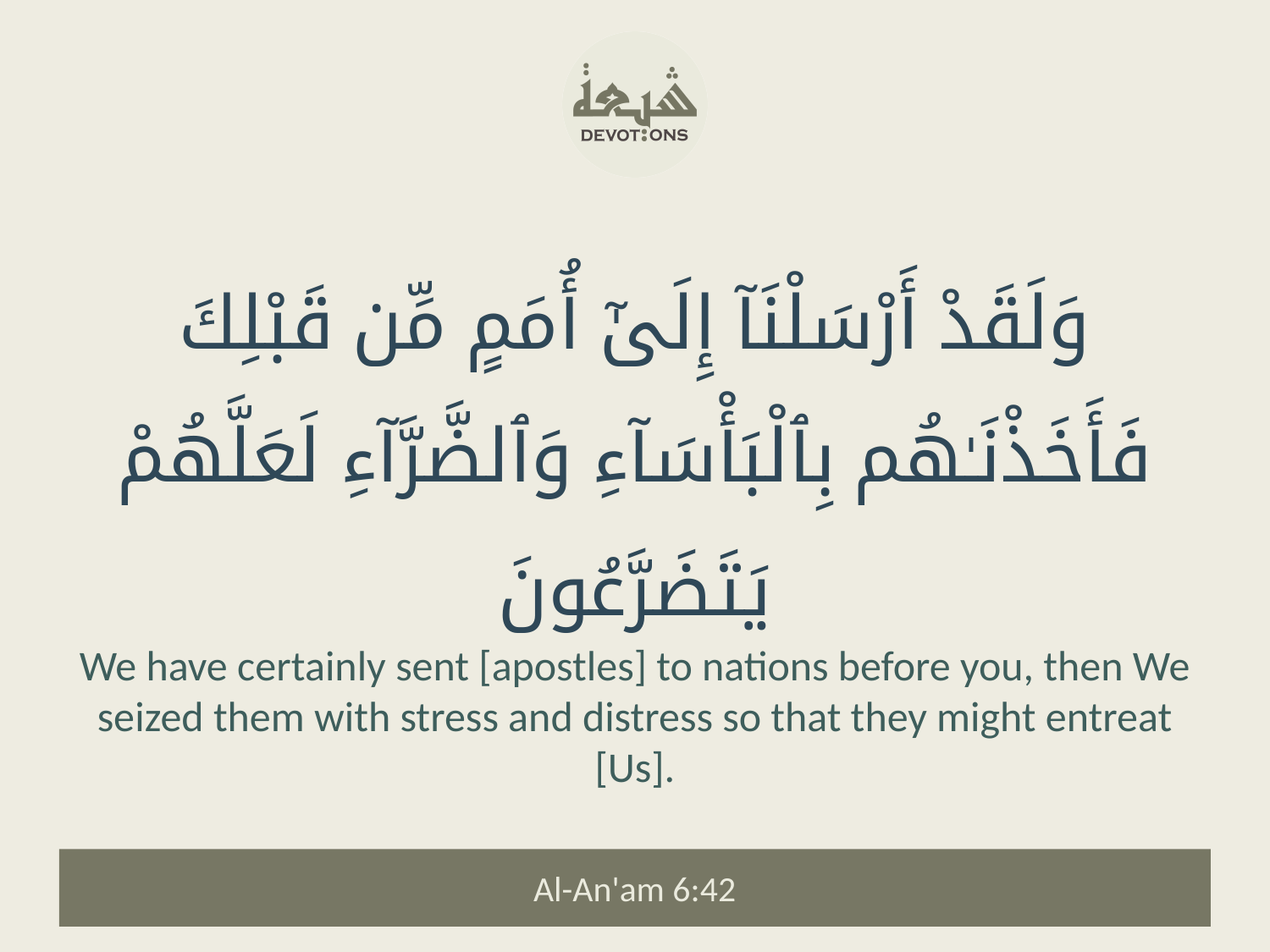

وَلَقَدْ أَرْسَلْنَآ إِلَىٰٓ أُمَمٍ مِّن قَبْلِكَ فَأَخَذْنَـٰهُم بِٱلْبَأْسَآءِ وَٱلضَّرَّآءِ لَعَلَّهُمْ يَتَضَرَّعُونَ
We have certainly sent [apostles] to nations before you, then We seized them with stress and distress so that they might entreat [Us].
Al-An'am 6:42